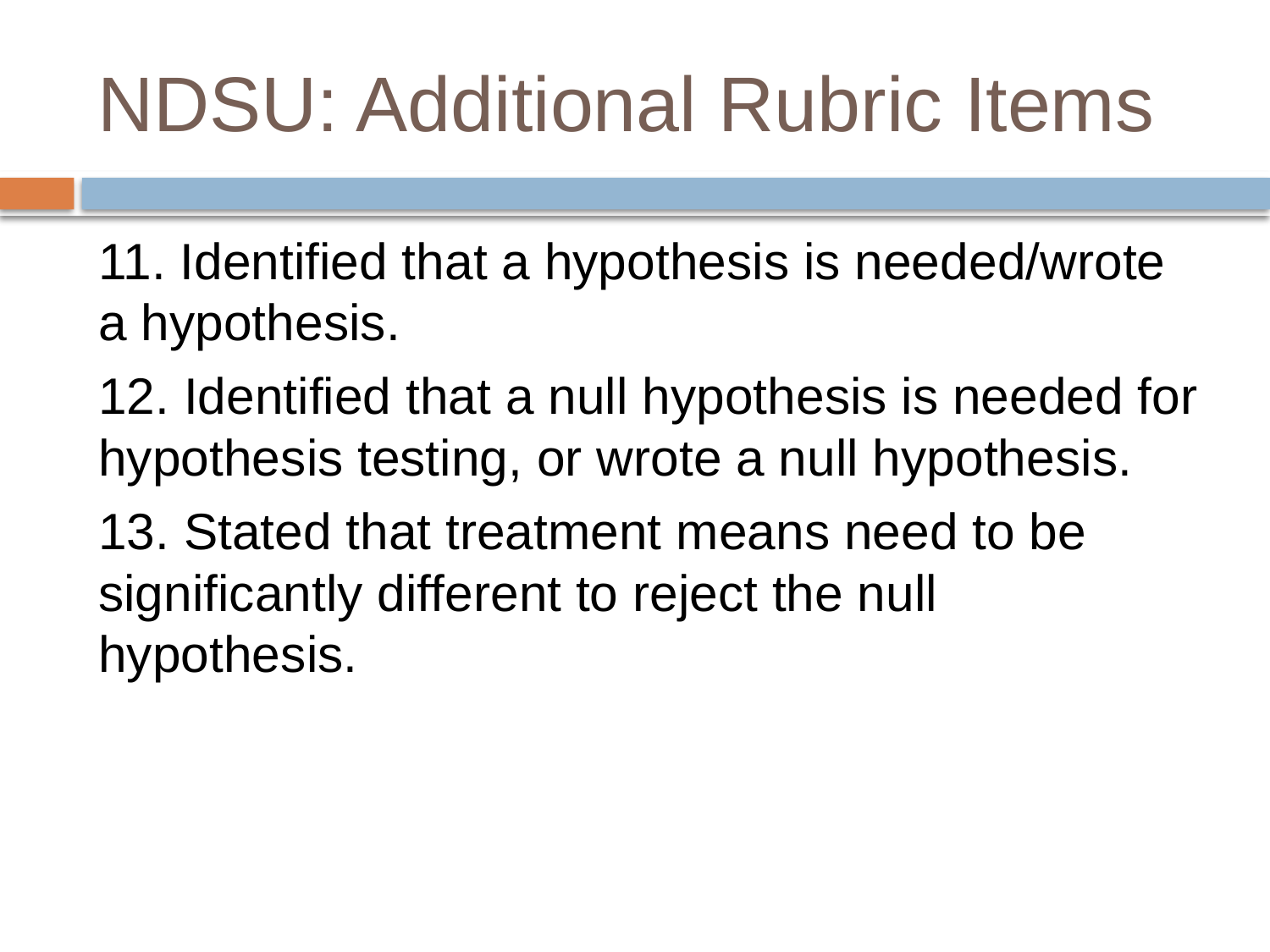

# NDSU: Additional Rubric Items
11. Identified that a hypothesis is needed/wrote a hypothesis.
12. Identified that a null hypothesis is needed for hypothesis testing, or wrote a null hypothesis.
13. Stated that treatment means need to be significantly different to reject the null hypothesis.